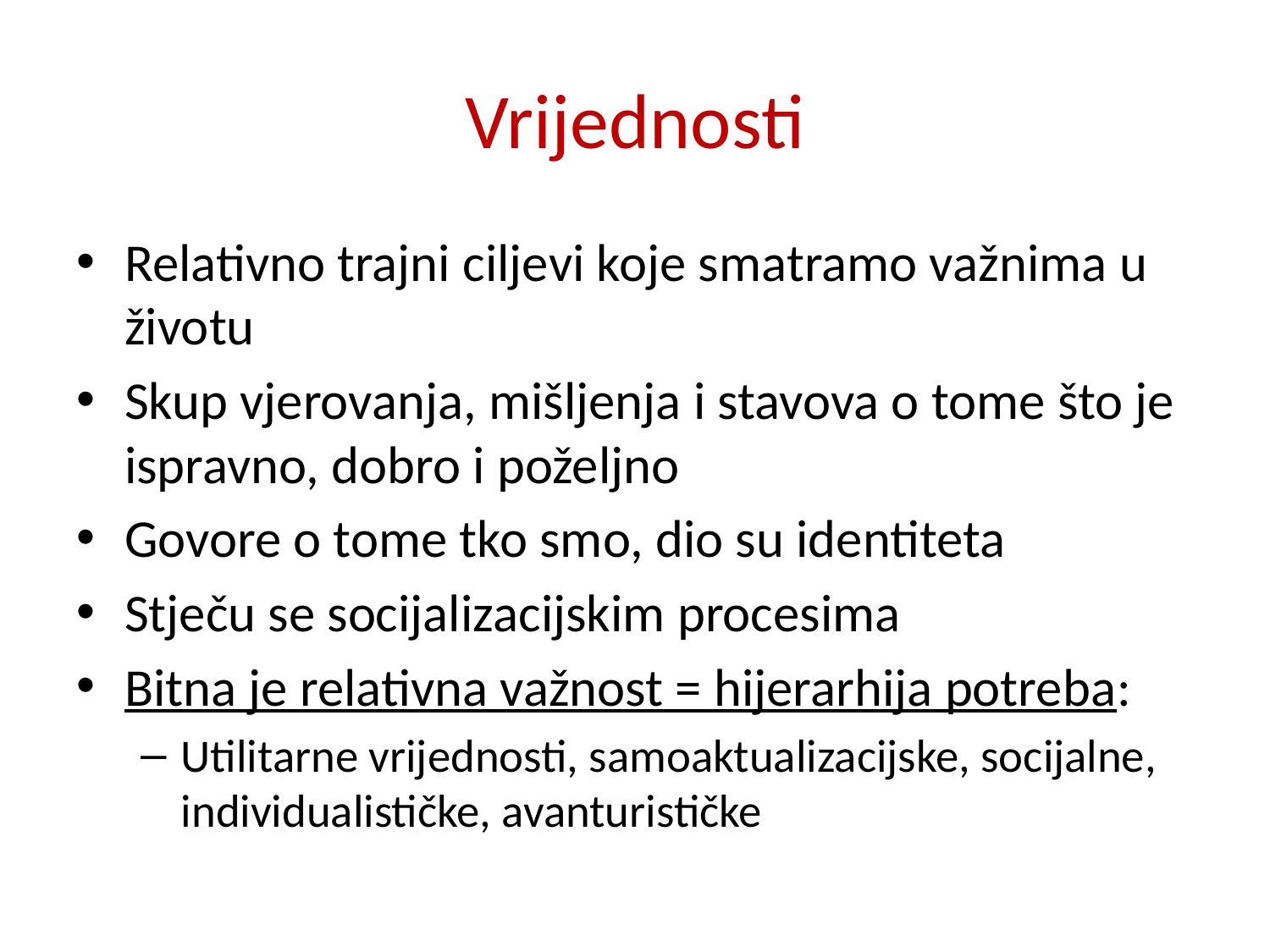

# Vrijednosti
Relativno trajni ciljevi koje smatramo važnima u životu
Skup vjerovanja, mišljenja i stavova o tome što je ispravno, dobro i poželjno
Govore o tome tko smo, dio su identiteta
Stječu se socijalizacijskim procesima
Bitna je relativna važnost = hijerarhija potreba:
Utilitarne vrijednosti, samoaktualizacijske, socijalne,  individualističke, avanturističke